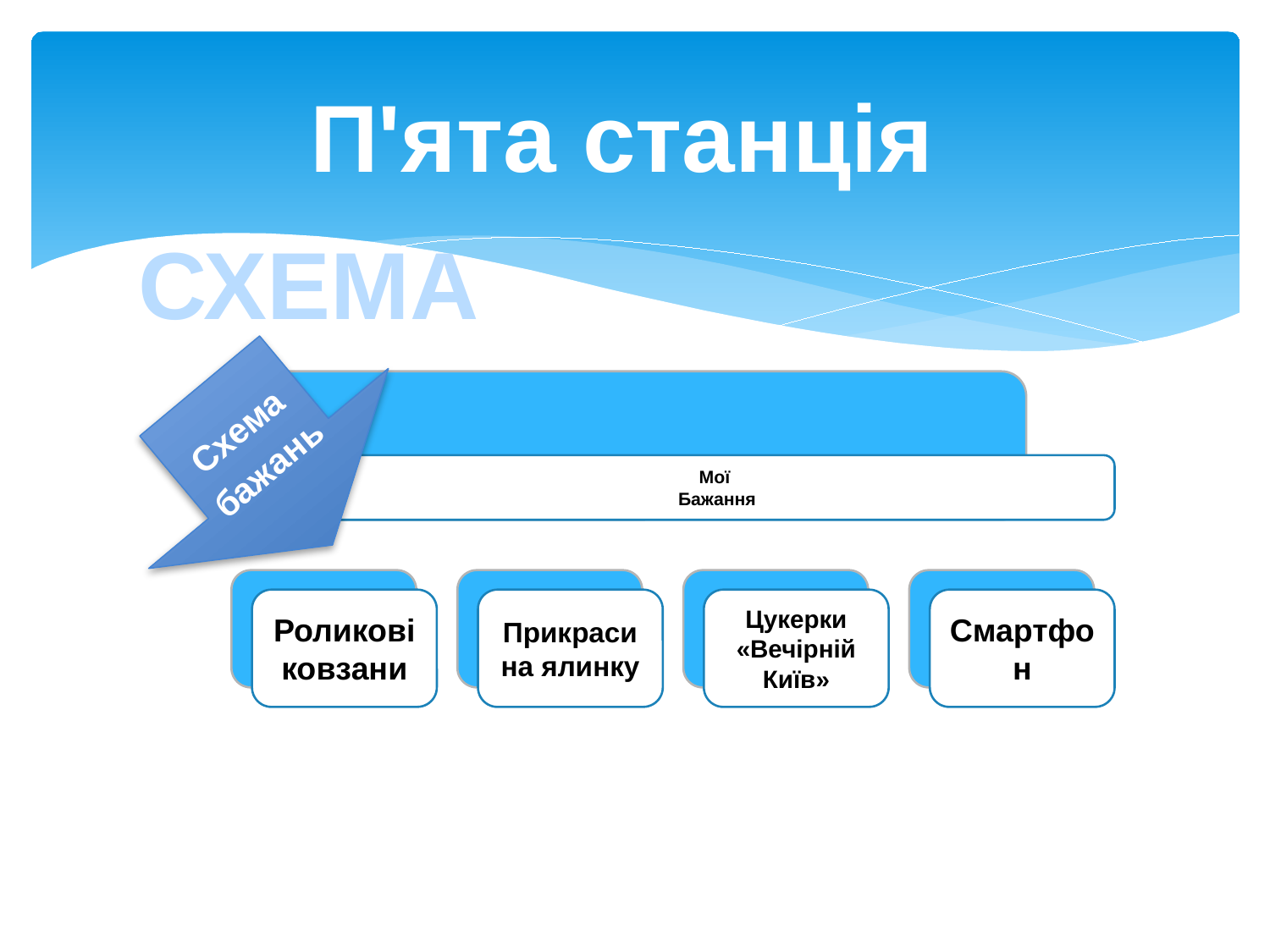

# П'ята станція
СХЕМА
Схема бажань
Мої
Бажання
Цукерки «Вечірній Київ»
Прикраси на ялинку
Роликові ковзани
Смартфон